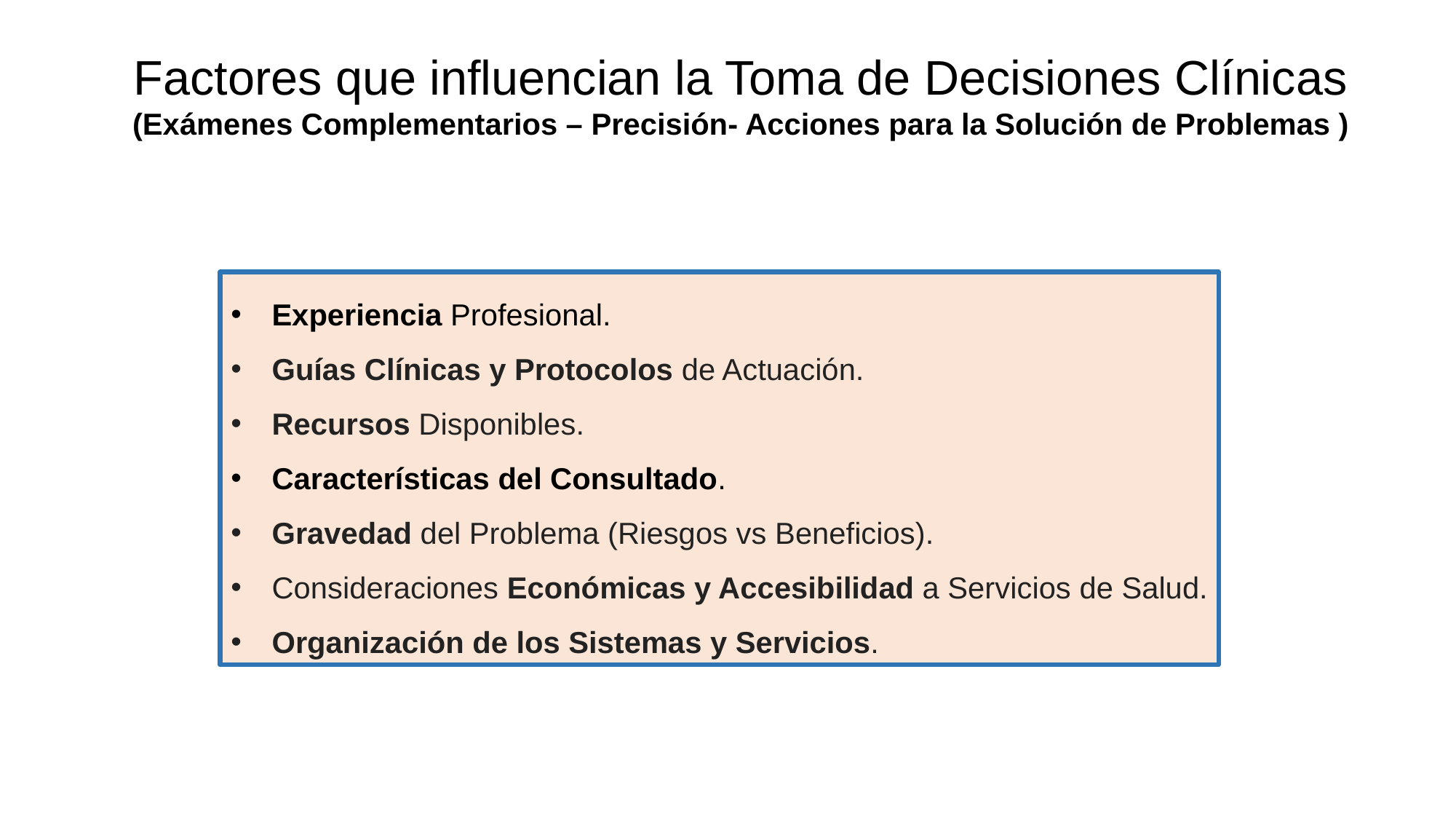

Factores que influencian la Toma de Decisiones Clínicas
(Exámenes Complementarios – Precisión- Acciones para la Solución de Problemas )
Experiencia Profesional.
Guías Clínicas y Protocolos de Actuación.
Recursos Disponibles.
Características del Consultado.
Gravedad del Problema (Riesgos vs Beneficios).
Consideraciones Económicas y Accesibilidad a Servicios de Salud.
Organización de los Sistemas y Servicios.